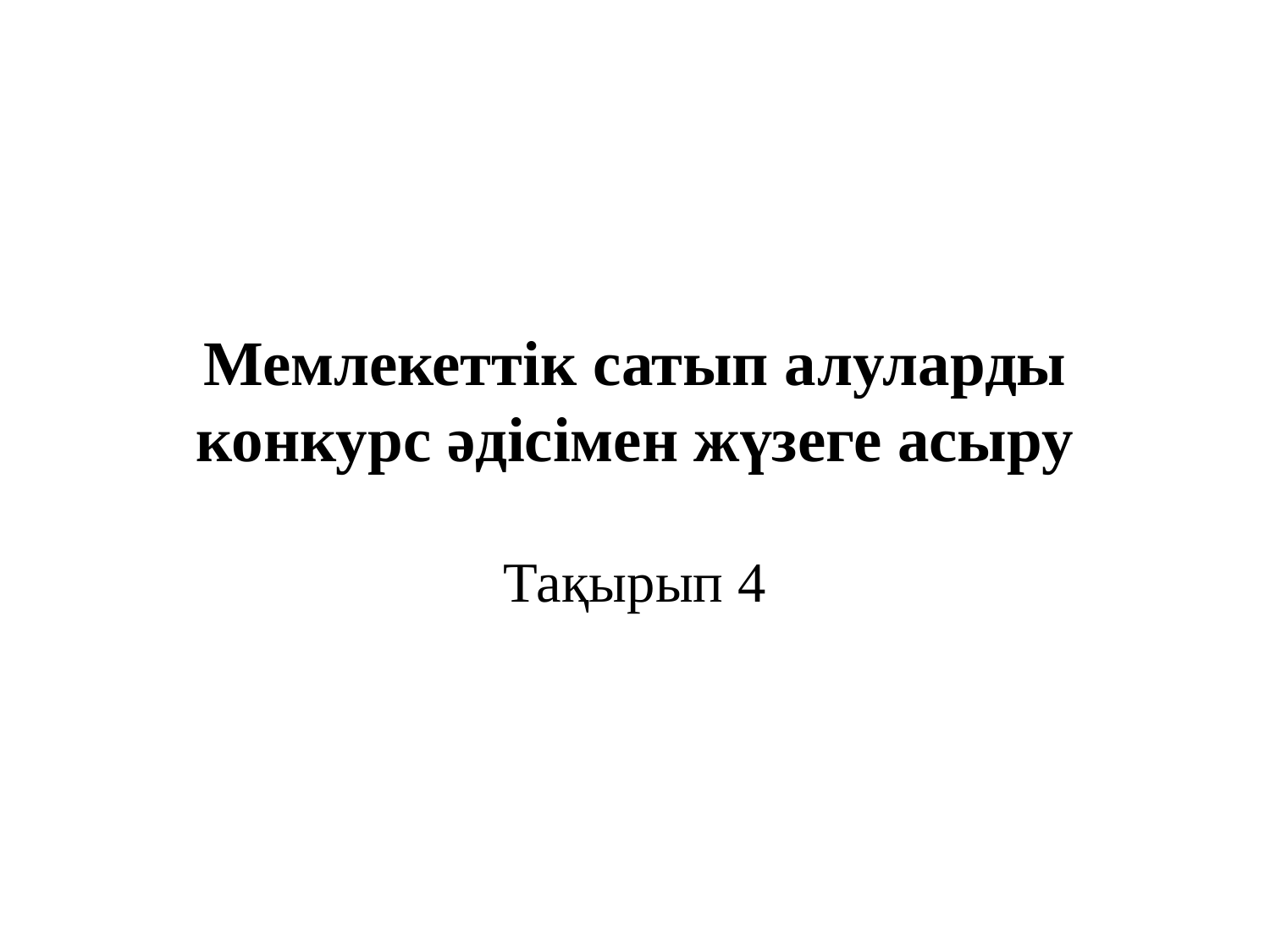

# Мемлекеттік сатып алуларды конкурс әдісімен жүзеге асыру
Тақырып 4